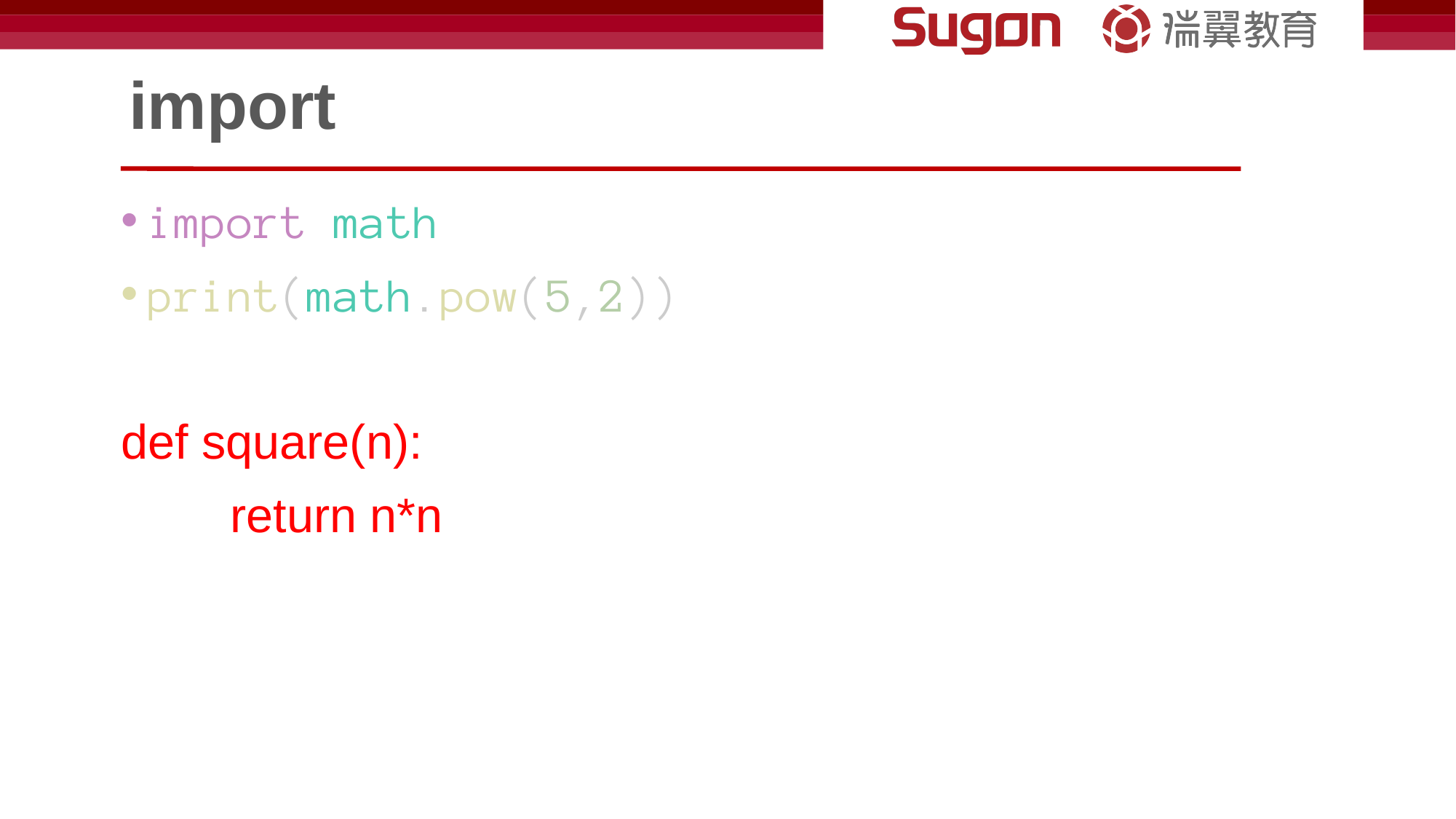

# import
import math
print(math.pow(5,2))

def square(n):
	return n*n